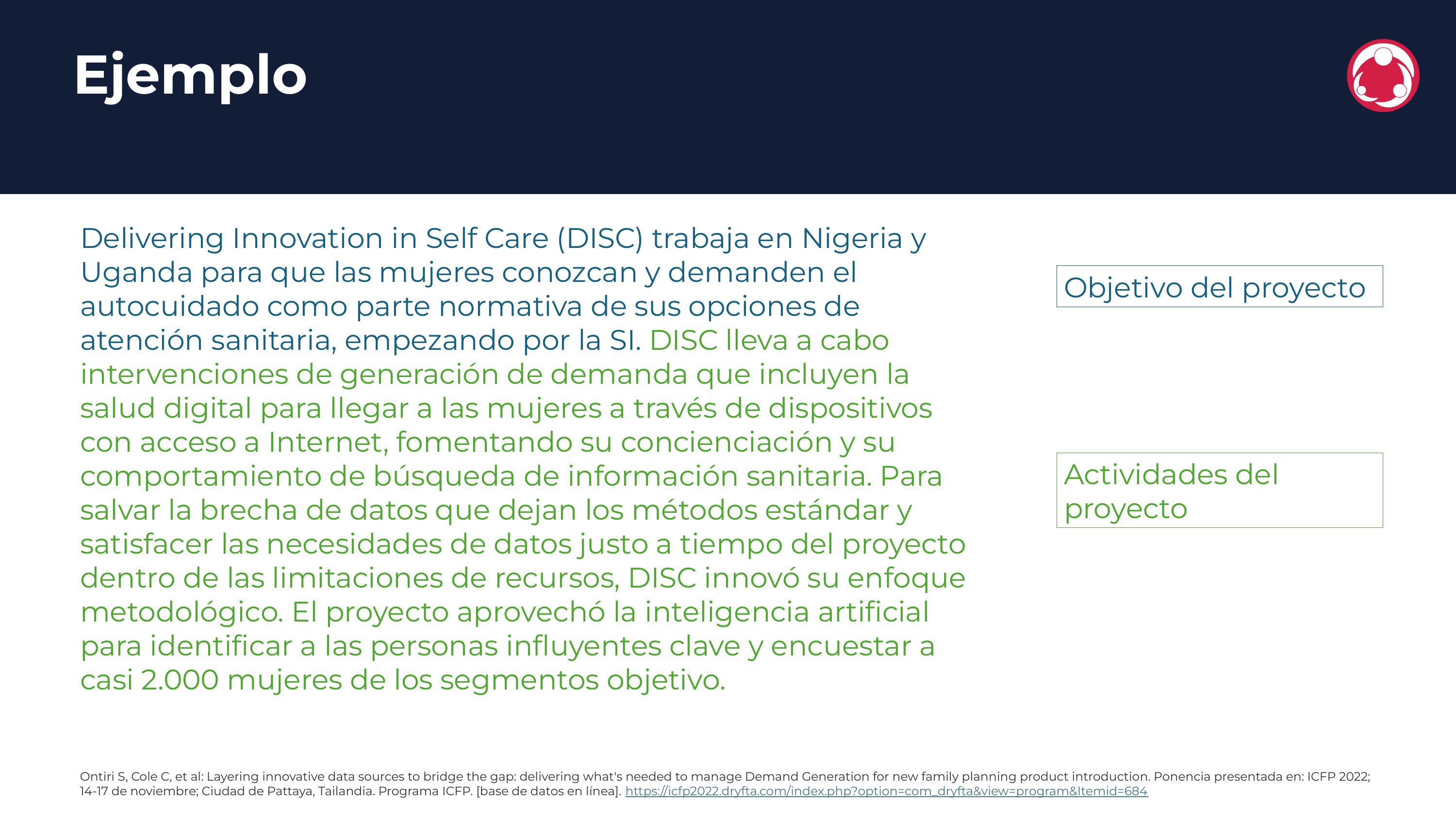

Ejemplo

Delivering Innovation in Self Care (DISC) trabaja en Nigeria y Uganda para que las mujeres conozcan y demanden el autocuidado como parte normativa de sus opciones de atención sanitaria, empezando por la SI. DISC lleva a cabo intervenciones de generación de demanda que incluyen la salud digital para llegar a las mujeres a través de dispositivos con acceso a Internet, fomentando su concienciación y su comportamiento de búsqueda de información sanitaria. Para salvar la brecha de datos que dejan los métodos estándar y satisfacer las necesidades de datos justo a tiempo del proyecto dentro de las limitaciones de recursos, DISC innovó su enfoque metodológico. El proyecto aprovechó la inteligencia artificial para identificar a las personas influyentes clave y encuestar a casi 2.000 mujeres de los segmentos objetivo.
Objetivo del proyecto
Actividades del proyecto
Ontiri S, Cole C, et al: Layering innovative data sources to bridge the gap: delivering what's needed to manage Demand Generation for new family planning product introduction. Ponencia presentada en: ICFP 2022; 14-17 de noviembre; Ciudad de Pattaya, Tailandia. Programa ICFP. [base de datos en línea]. https://icfp2022.dryfta.com/index.php?option=com_dryfta&view=program&Itemid=684